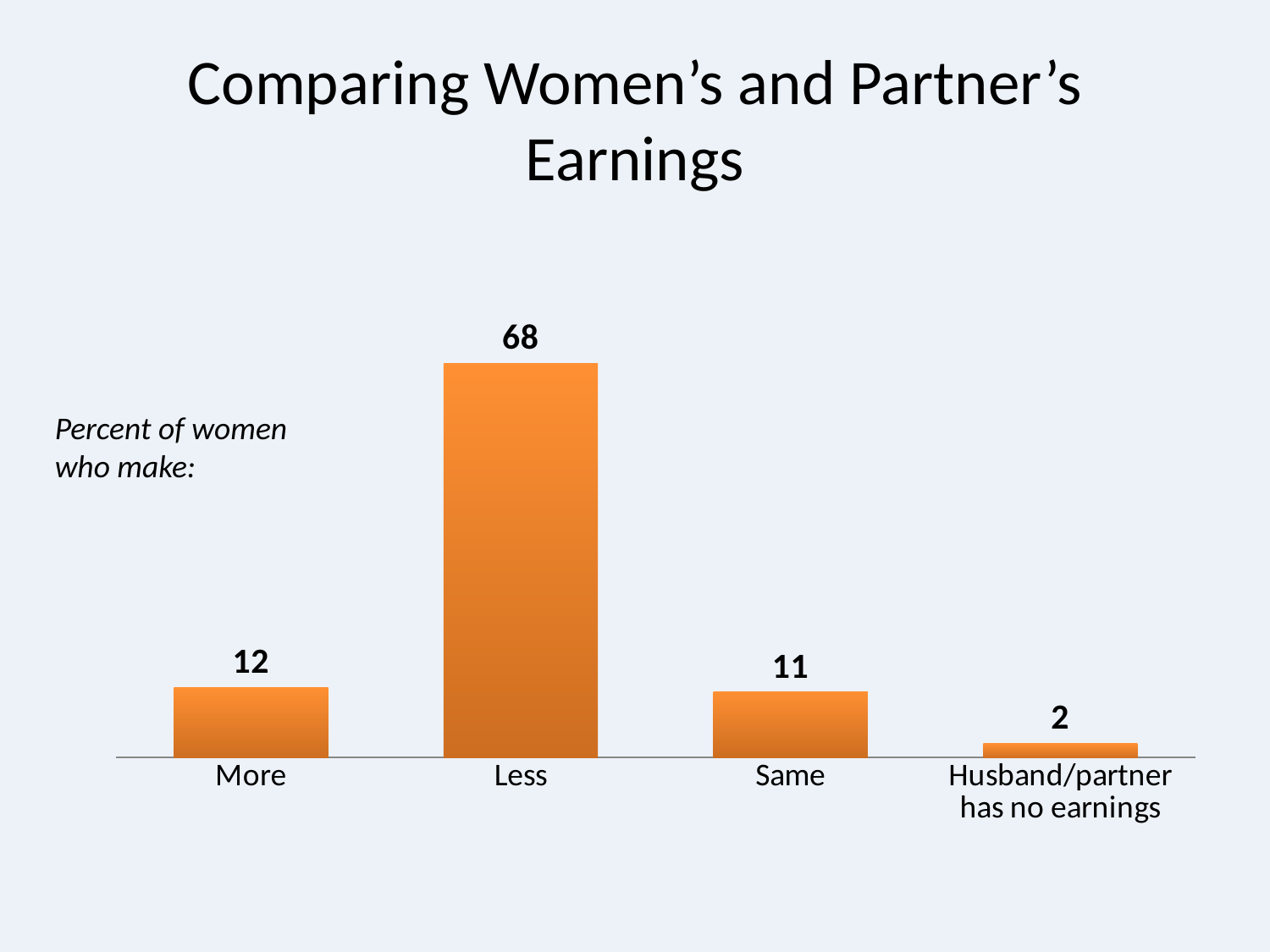

# Comparing Women’s and Partner’s Earnings

### Chart

| Category | East |
|---|---|
| More | 12.1 |
| Less | 68.2 |
| Same | 11.3 |
| Husband/partner has no earnings | 2.4 |
Percent of women who make: